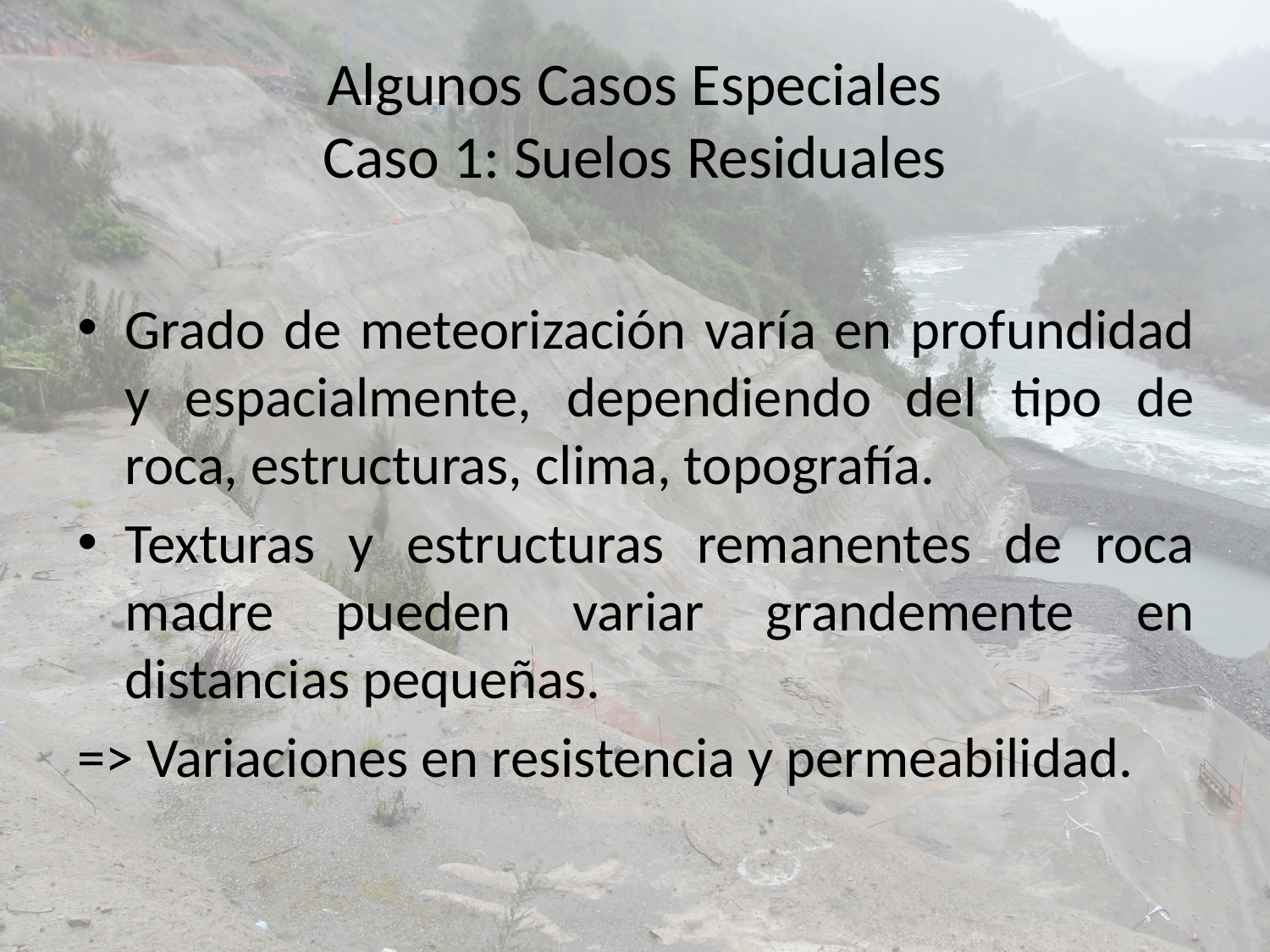

# Algunos Casos Especiales Caso 1: Suelos Residuales
Grado de meteorización varía en profundidad y espacialmente, dependiendo del tipo de roca, estructuras, clima, topografía.
Texturas y estructuras remanentes de roca madre pueden variar grandemente en distancias pequeñas.
=> Variaciones en resistencia y permeabilidad.